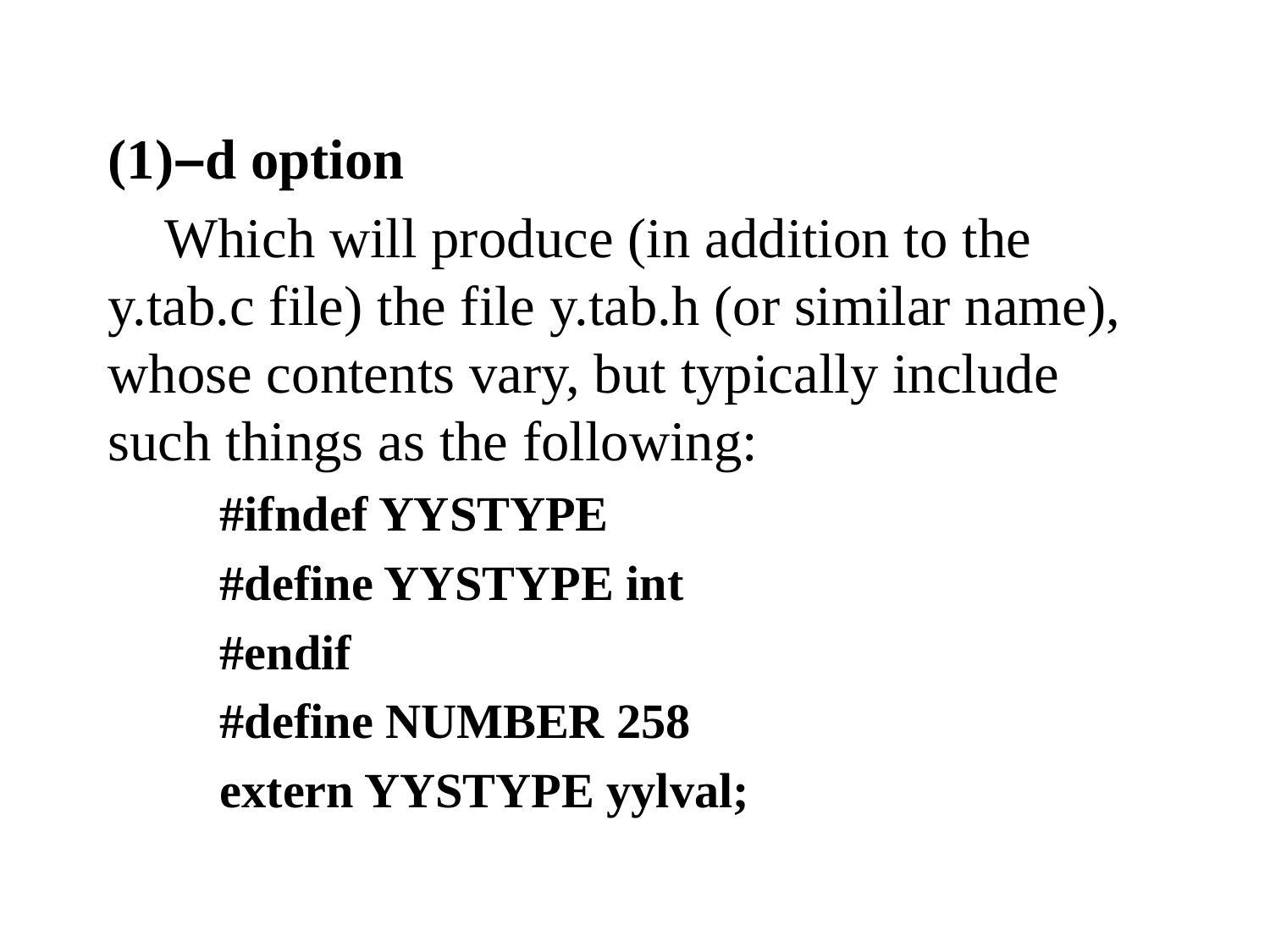

(1)–d option
    Which will produce (in addition to the y.tab.c file) the file y.tab.h (or similar name), whose contents vary, but typically include such things as the following:
#ifndef YYSTYPE
#define YYSTYPE int
#endif
#define NUMBER 258
extern YYSTYPE yylval;